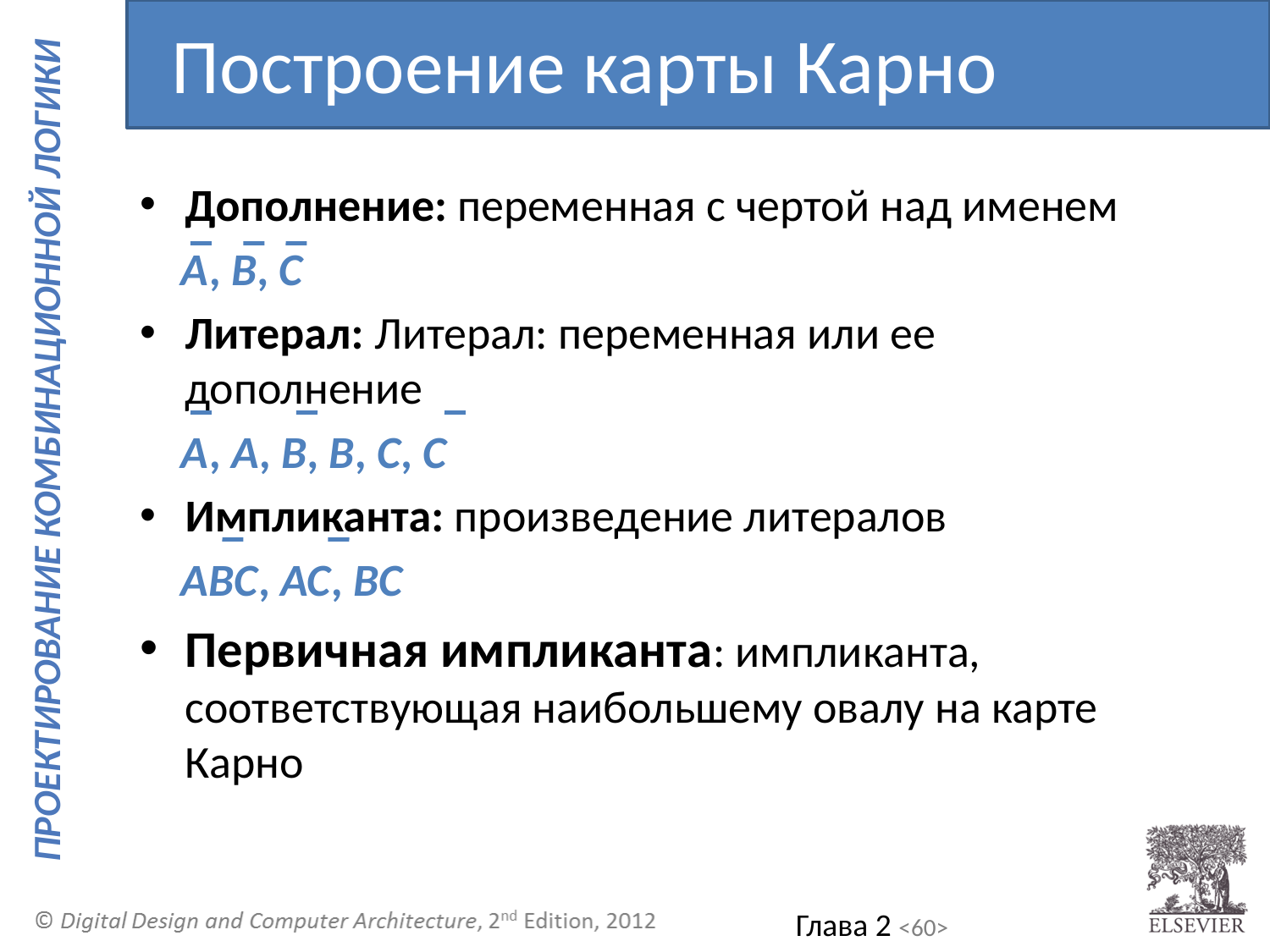

Построение карты Карно
Дополнение: переменная с чертой над именем
    A, B, C
Литерал: Литерал: переменная или ее дополнение
    A, A, B, B, C, C
Импликанта: произведение литералов
    ABC, AC, BC
Первичная импликанта: импликанта, соответствующая наибольшему овалу на карте Карно